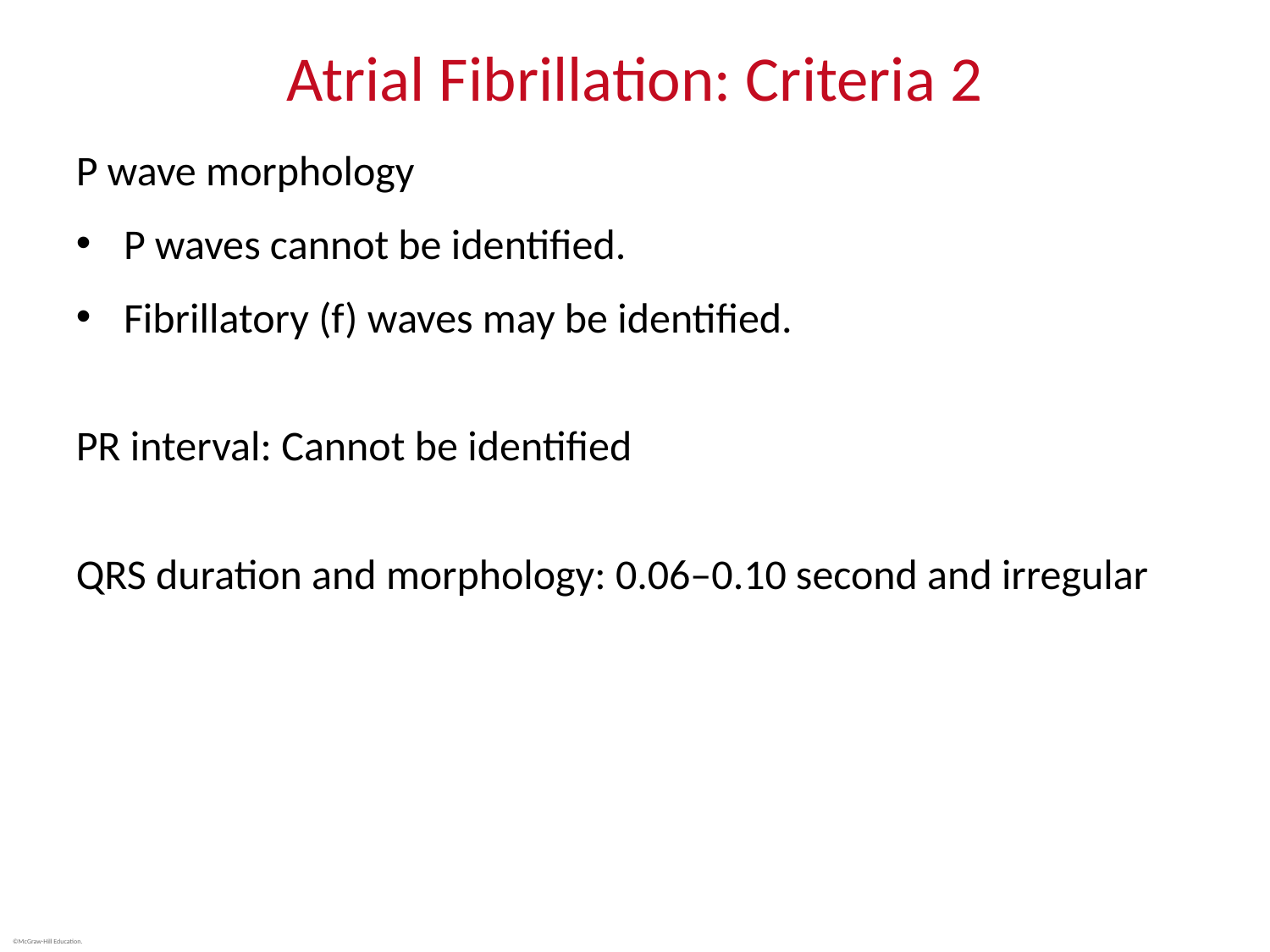

# Atrial Fibrillation: Criteria 2
P wave morphology
P waves cannot be identified.
Fibrillatory (f) waves may be identified.
PR interval: Cannot be identified
QRS duration and morphology: 0.06‒0.10 second and irregular